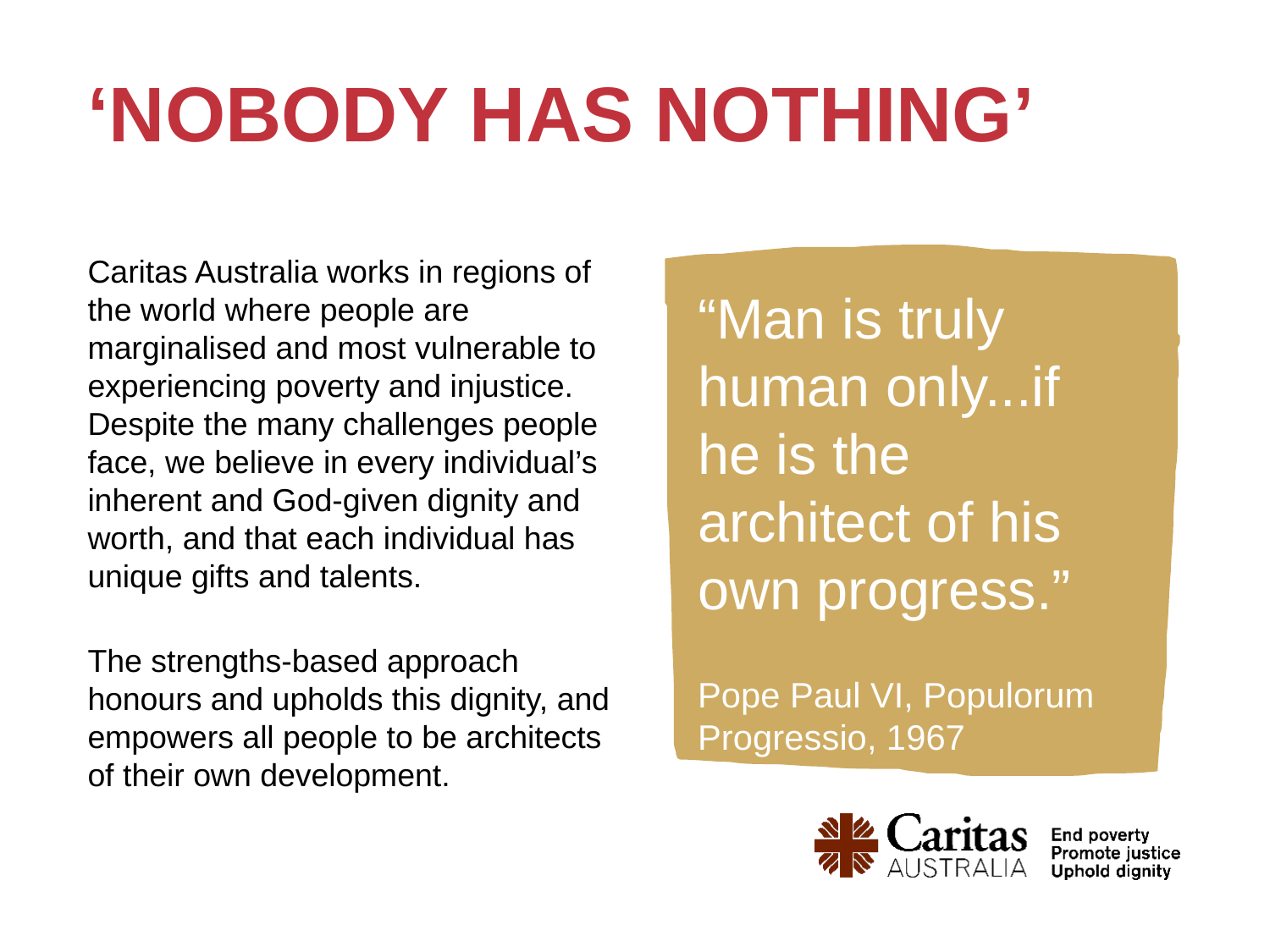

# ‘NOBODY HAS NOTHING’
Caritas Australia works in regions of the world where people are marginalised and most vulnerable to experiencing poverty and injustice. Despite the many challenges people face, we believe in every individual’s inherent and God-given dignity and worth, and that each individual has unique gifts and talents.

The strengths-based approach honours and upholds this dignity, and empowers all people to be architects of their own development.

“Man is truly human only...if he is the architect of his own progress.”

Pope Paul VI, Populorum Progressio, 1967